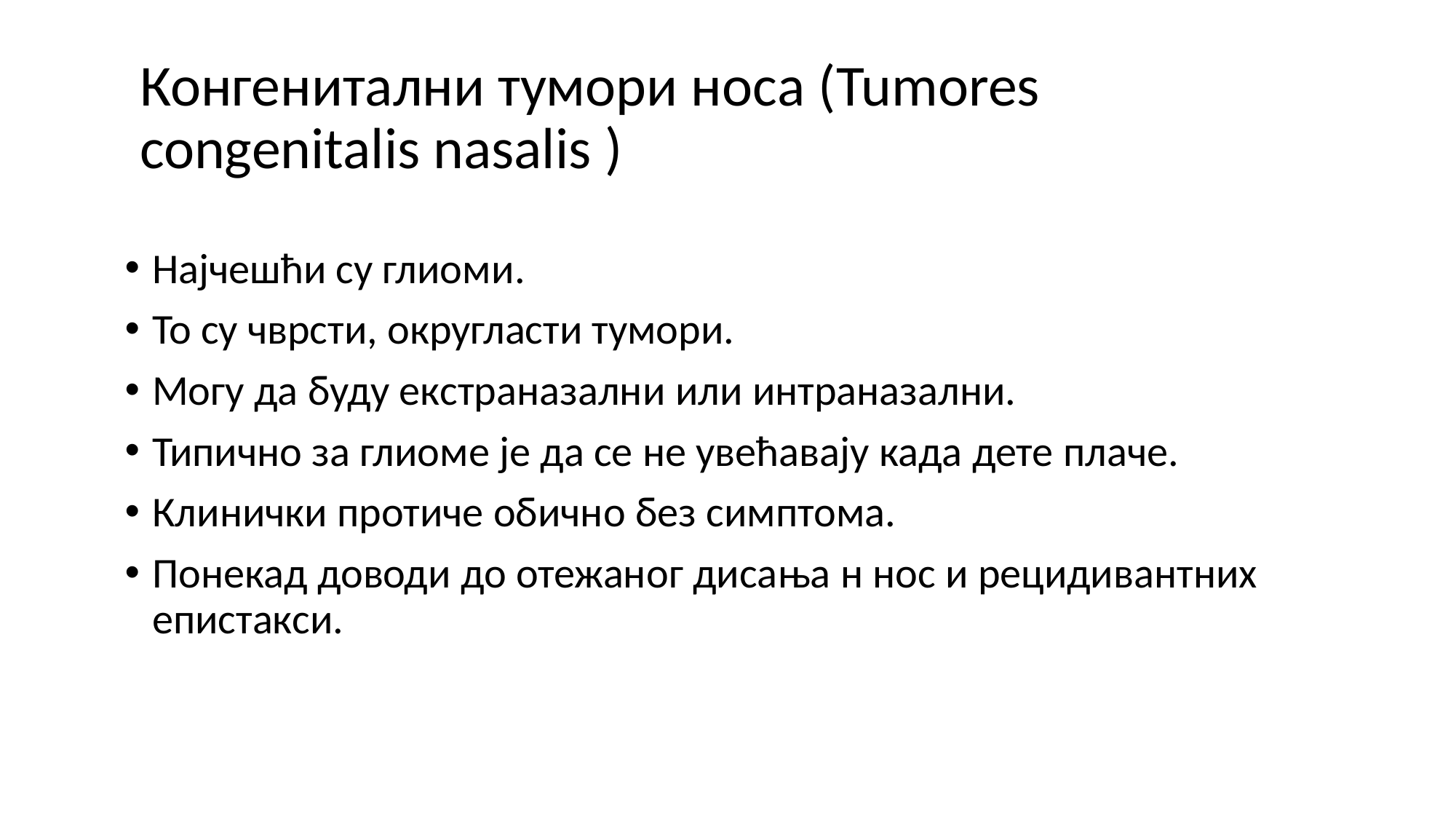

# Конгенитални тумори носа (Tumores congenitalis nasalis )
Најчешћи су глиоми.
То су чврсти, округласти тумори.
Могу да буду екстраназални или интраназални.
Типично за глиоме је да се не увећавају када дете плаче.
Клинички протиче обично без симптома.
Понекад доводи до отежаног дисања н нос и рецидивантних епистакси.